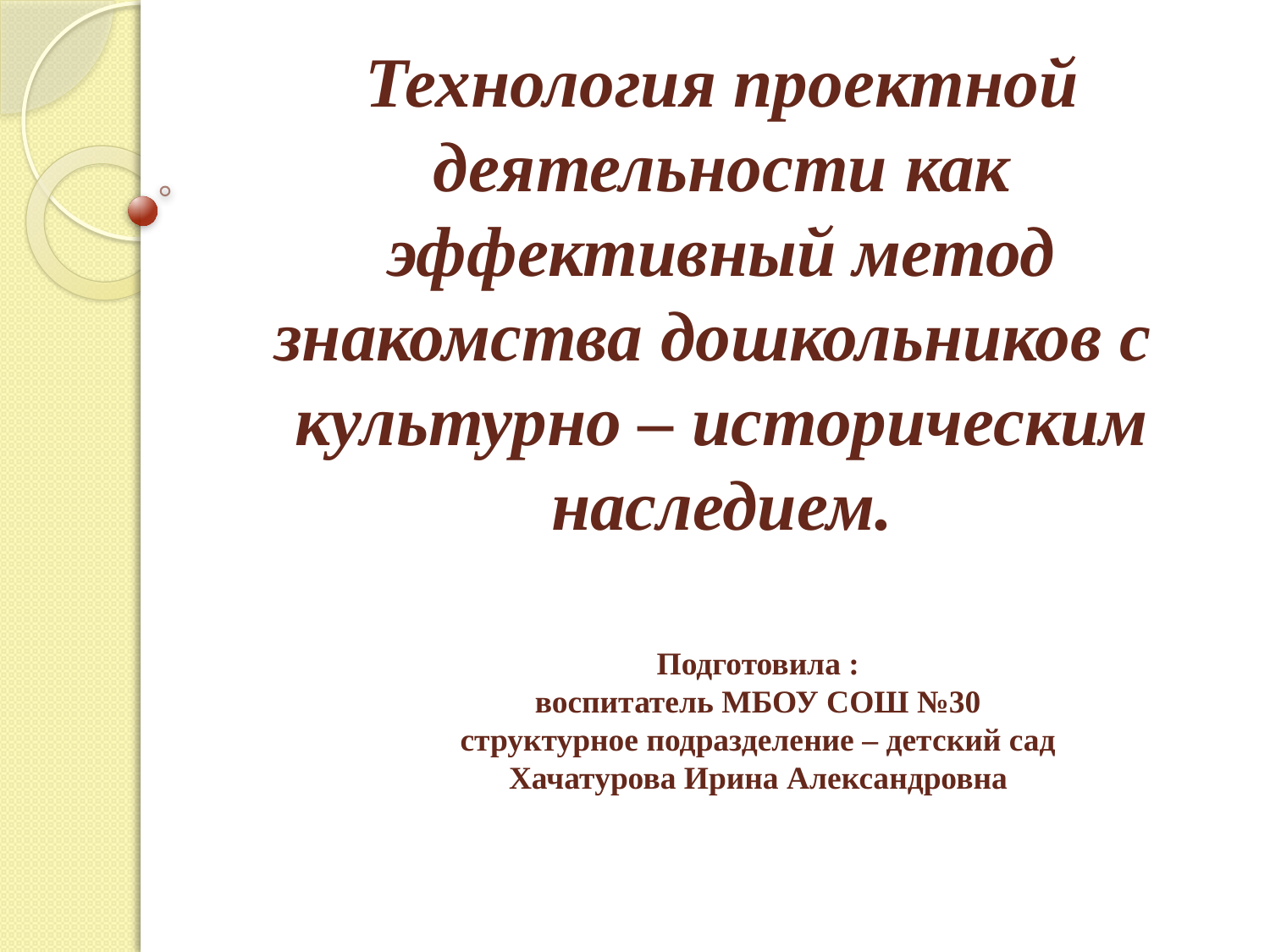

Технология проектной деятельности как эффективный метод знакомства дошкольников с  культурно – историческим наследием.
Подготовила :
воспитатель МБОУ СОШ №30
структурное подразделение – детский сад Хачатурова Ирина Александровна